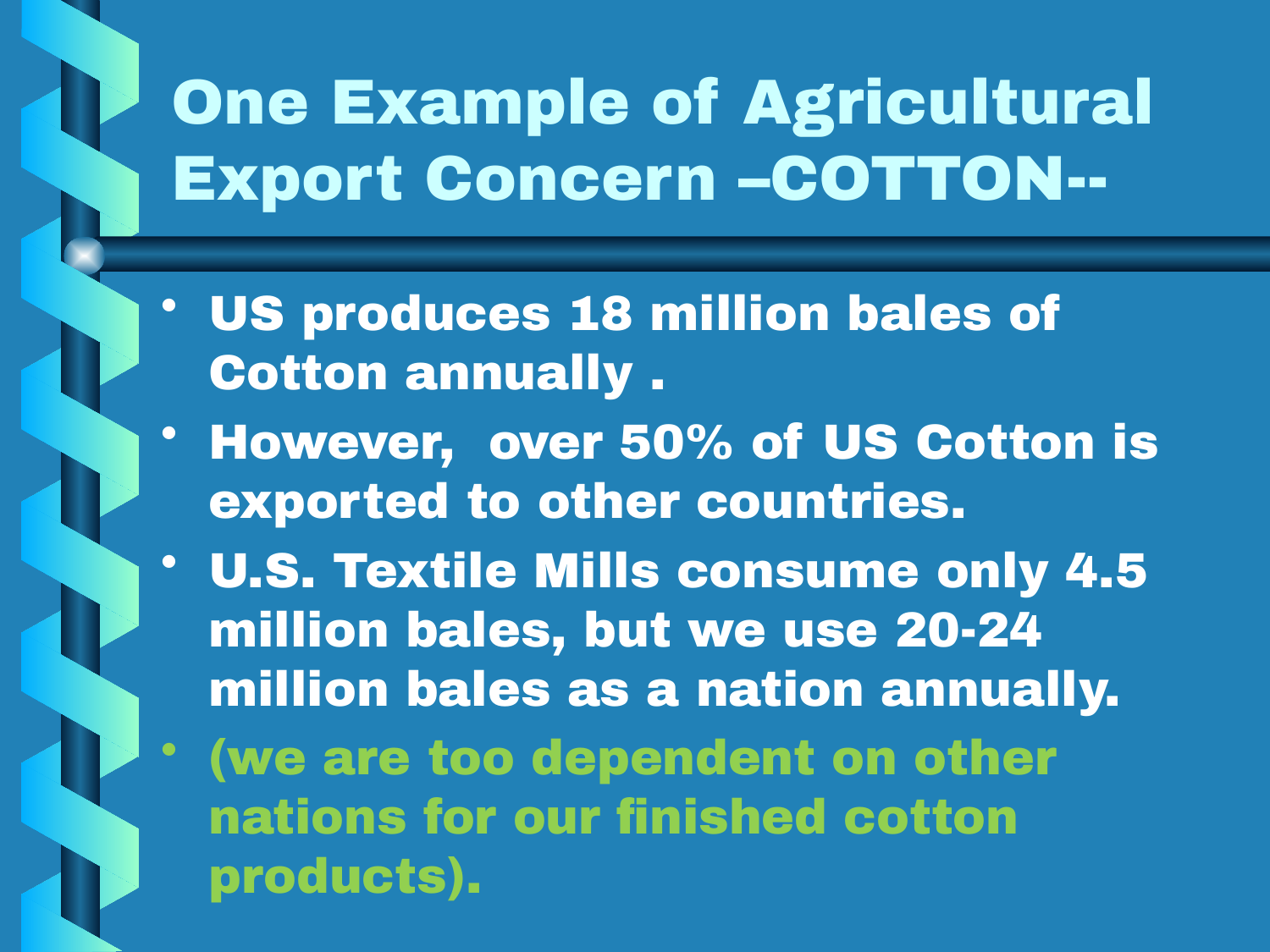

# One Example of Agricultural Export Concern –COTTON--
US produces 18 million bales of Cotton annually .
However,  over 50% of US Cotton is exported to other countries.
U.S. Textile Mills consume only 4.5 million bales, but we use 20-24 million bales as a nation annually.
(we are too dependent on other nations for our finished cotton products).